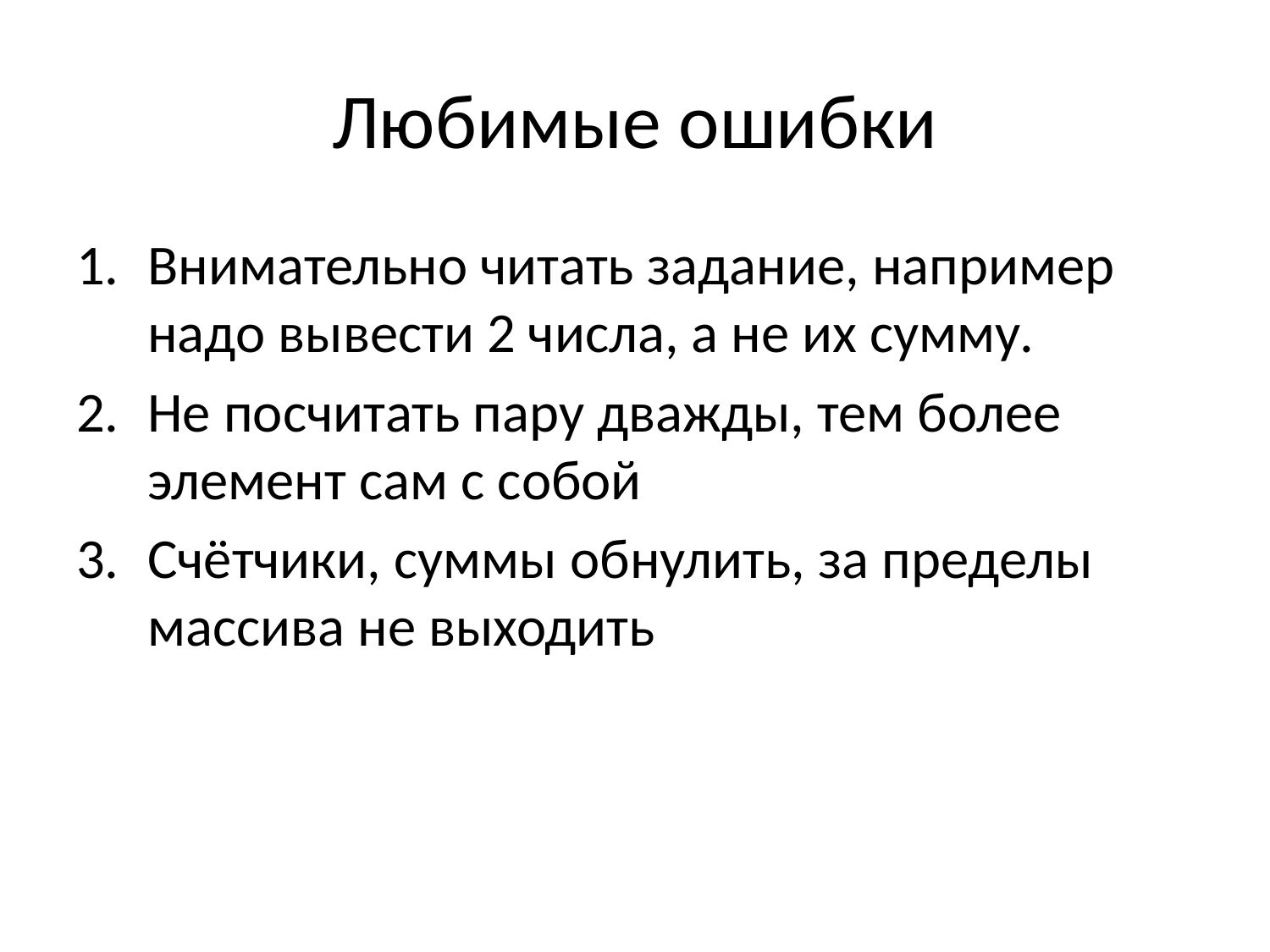

# Любимые ошибки
Внимательно читать задание, например надо вывести 2 числа, а не их сумму.
Не посчитать пару дважды, тем более элемент сам с собой
Счётчики, суммы обнулить, за пределы массива не выходить